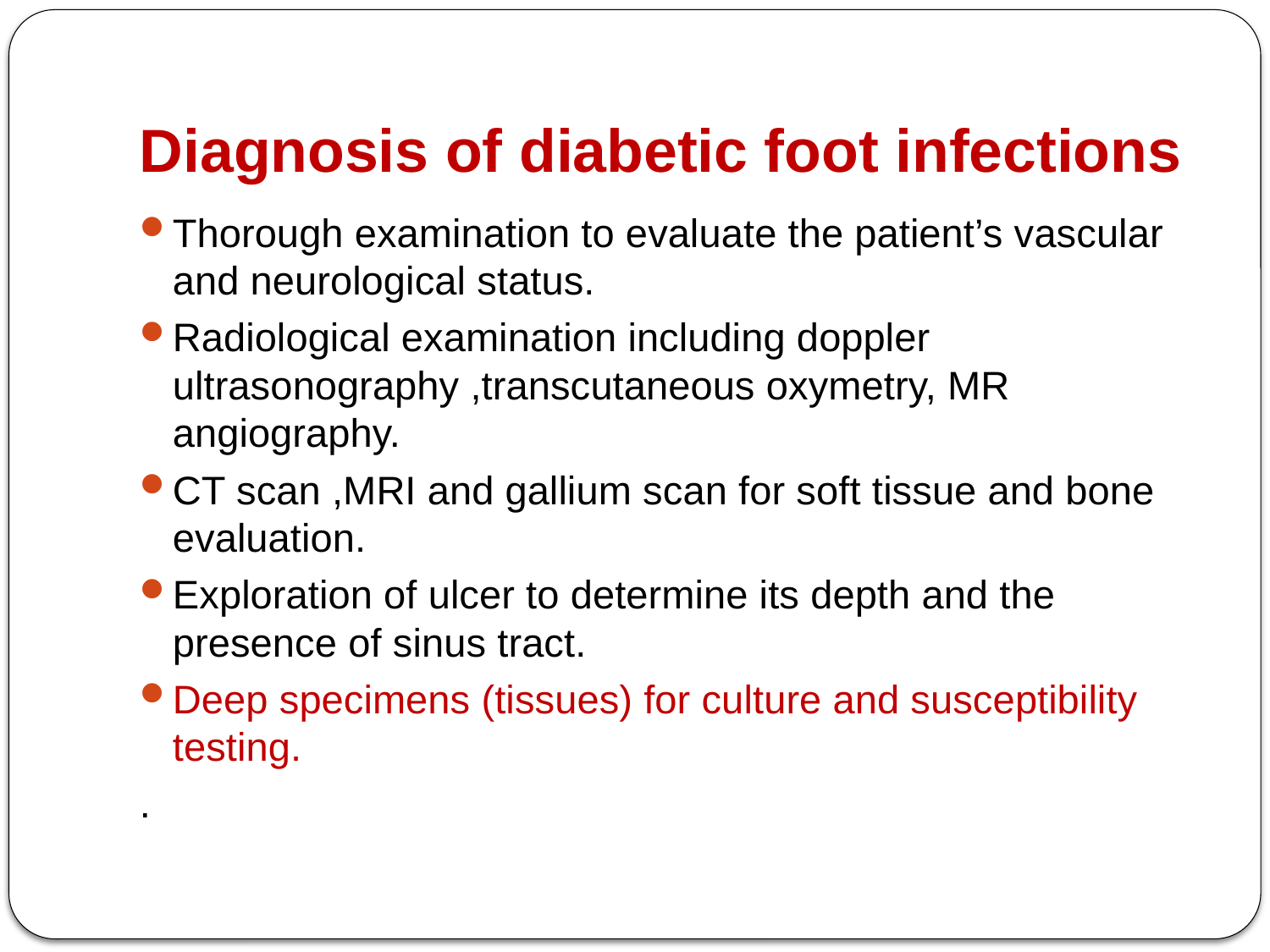

# Diagnosis of diabetic foot infections
Thorough examination to evaluate the patient’s vascular and neurological status.
Radiological examination including doppler ultrasonography ,transcutaneous oxymetry, MR angiography.
CT scan ,MRI and gallium scan for soft tissue and bone evaluation.
Exploration of ulcer to determine its depth and the presence of sinus tract.
Deep specimens (tissues) for culture and susceptibility testing.
.